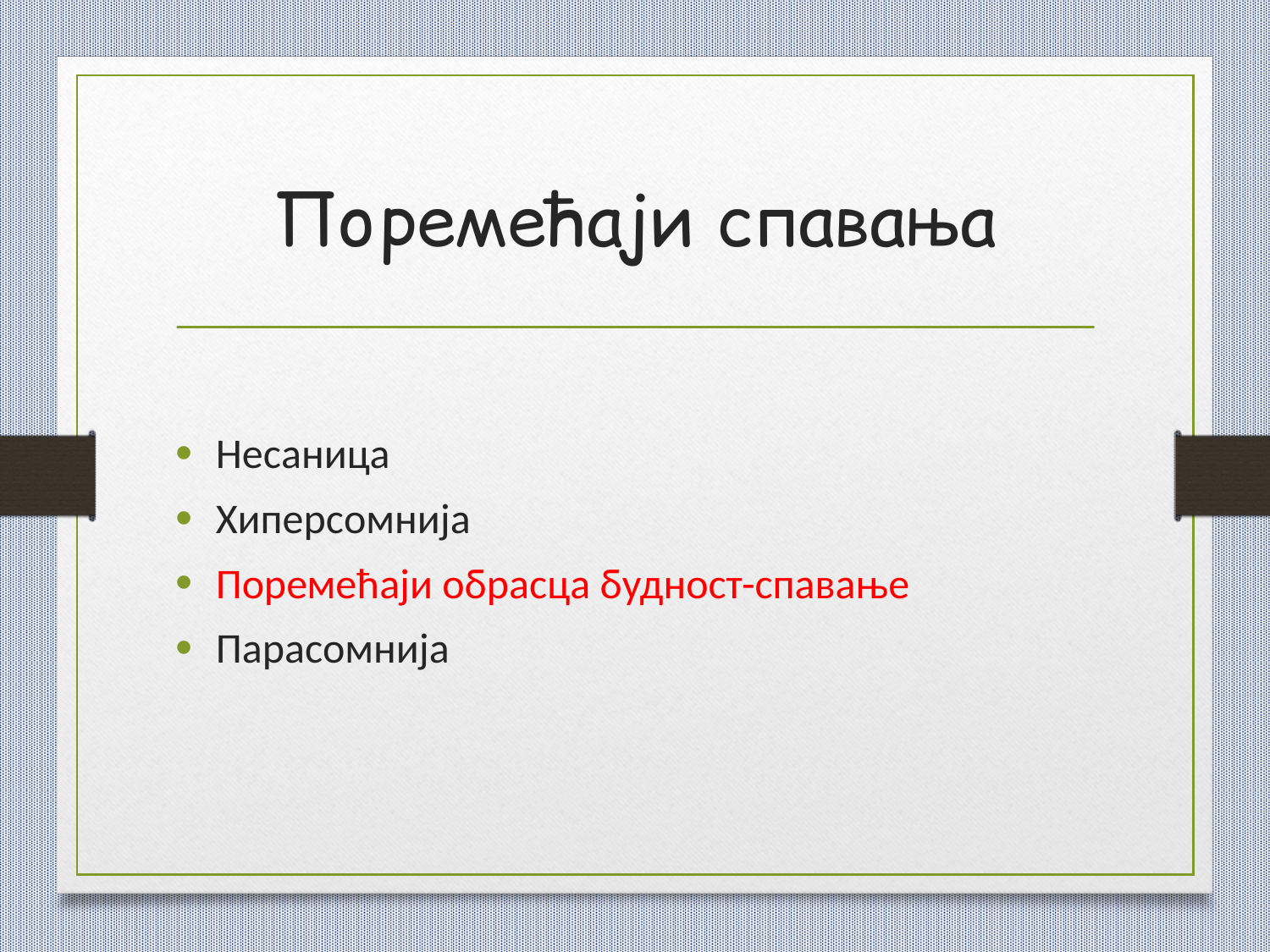

# Поремећаји спавања
Несаница
Хиперсомнија
Поремећаји обрасца будност-спавање
Парасомнија